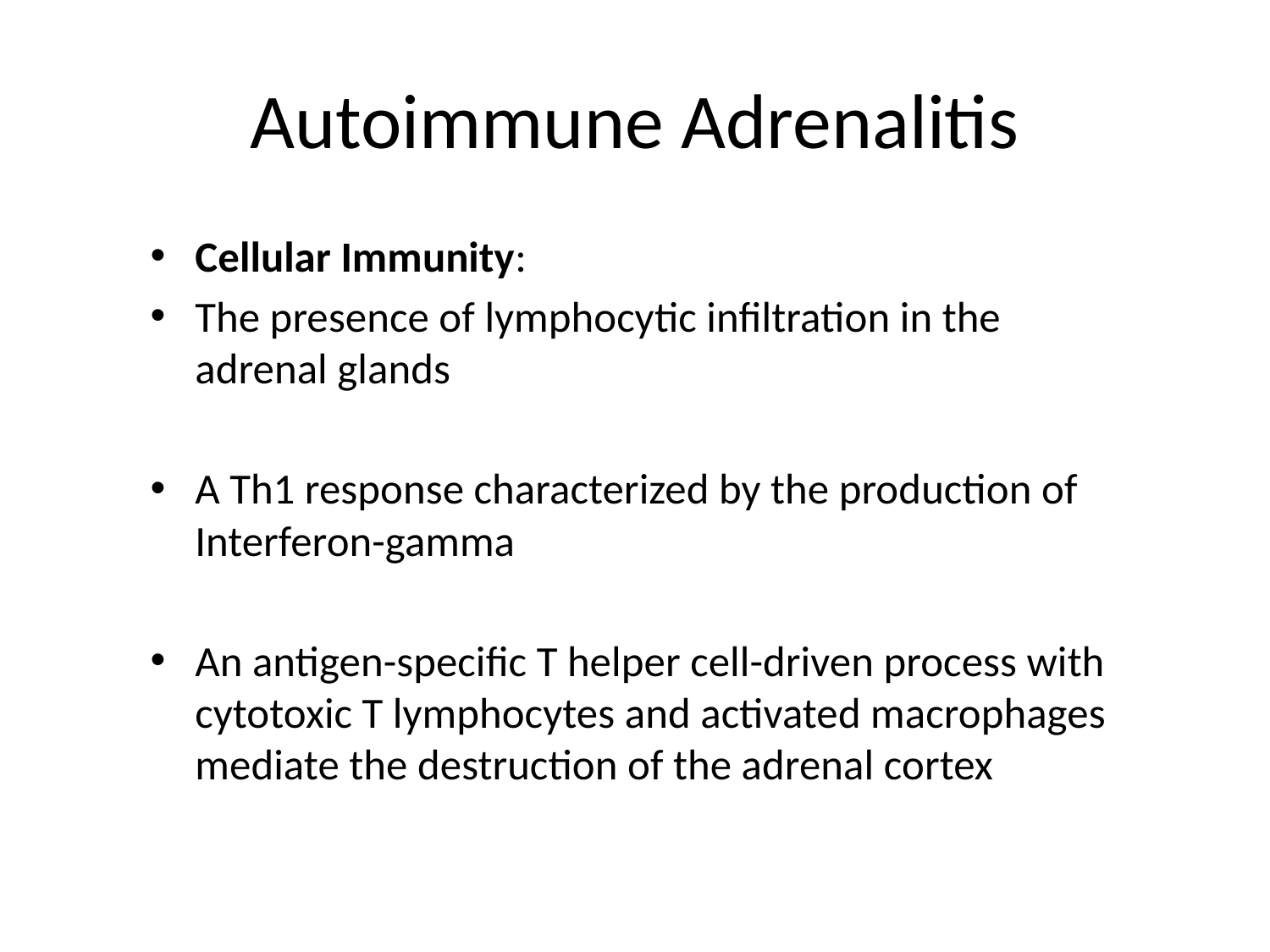

# Autoimmune Adrenalitis
Cellular Immunity:
The presence of lymphocytic infiltration in the adrenal glands

A Th1 response characterized by the production of Interferon-gamma

An antigen-specific T helper cell-driven process with cytotoxic T lymphocytes and activated macrophages mediate the destruction of the adrenal cortex